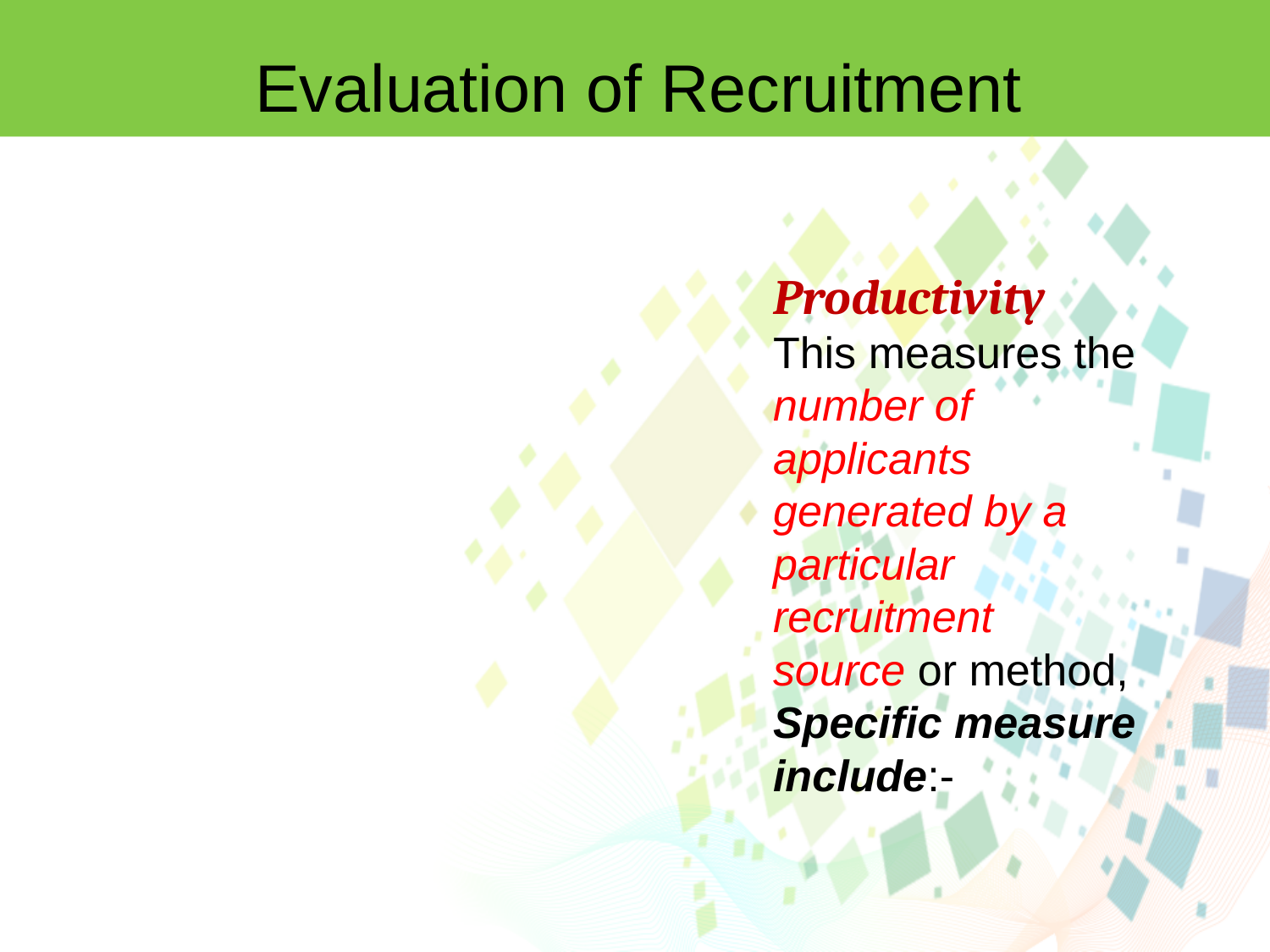

Evaluation of Recruitment
Productivity
This measures the number of applicants generated by a particular recruitment source or method, Specific measure include:-